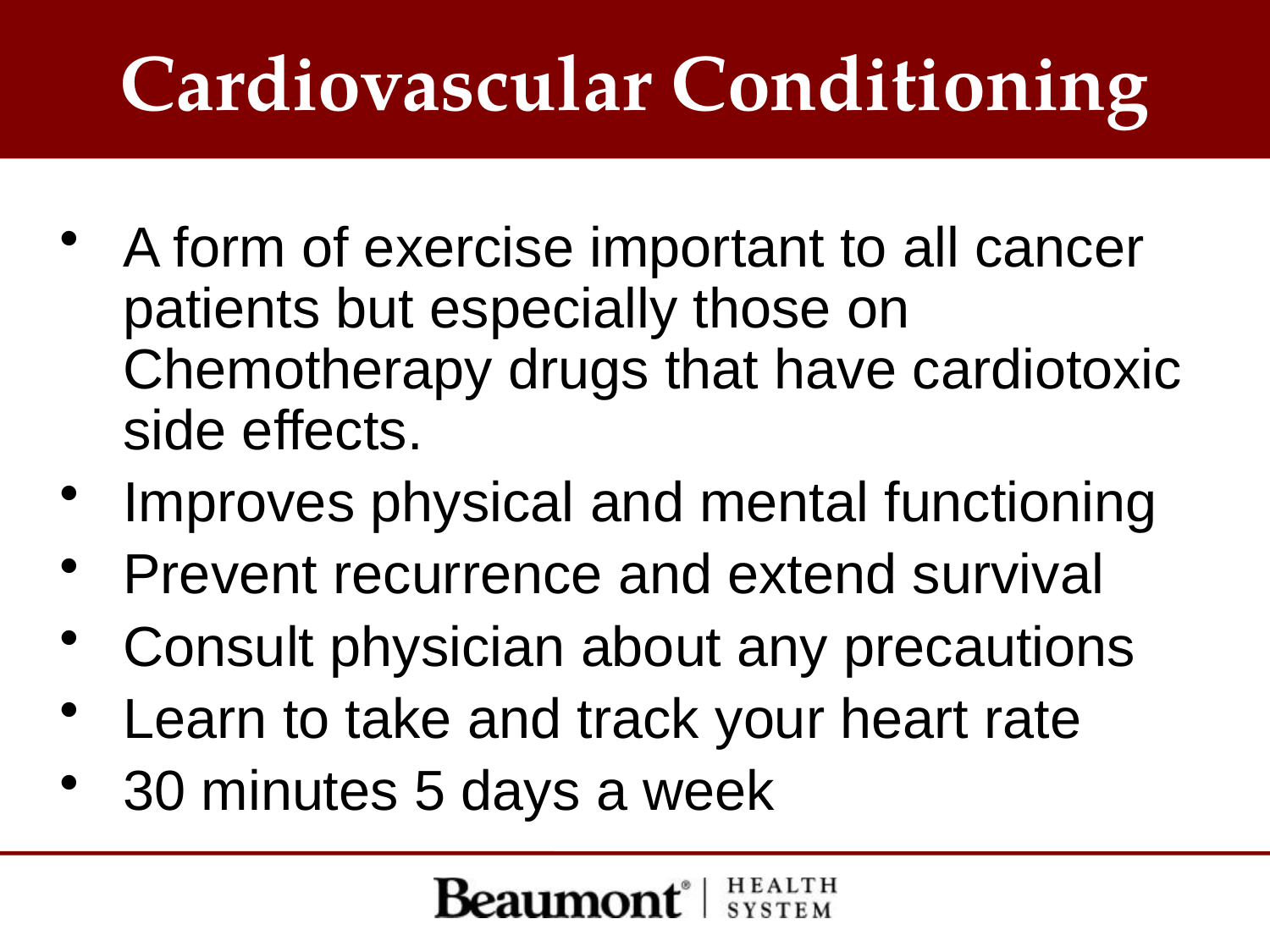

# Cardiovascular Conditioning
A form of exercise important to all cancer patients but especially those on Chemotherapy drugs that have cardiotoxic side effects.
Improves physical and mental functioning
Prevent recurrence and extend survival
Consult physician about any precautions
Learn to take and track your heart rate
30 minutes 5 days a week